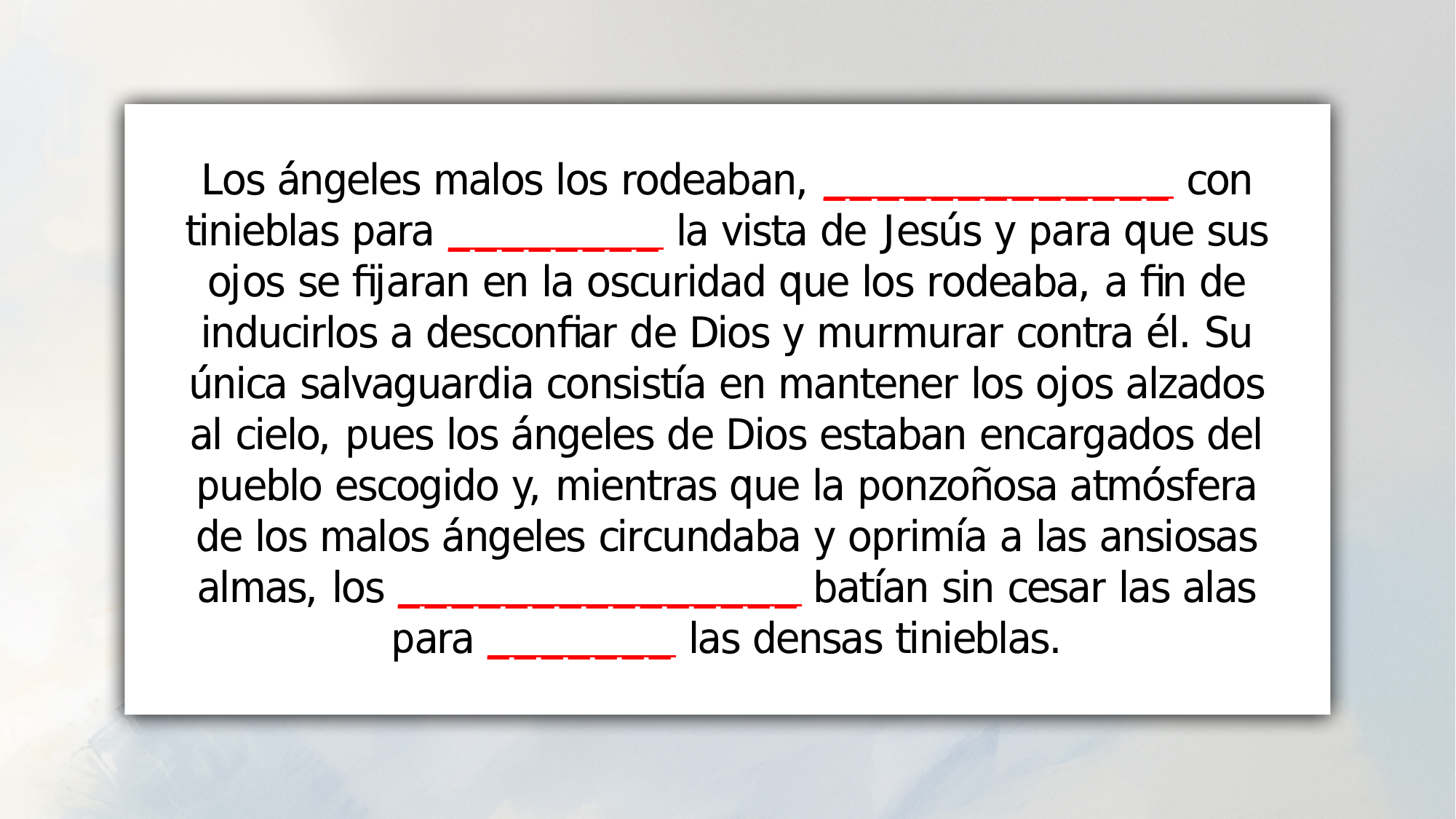

Los ángeles malos los rodeaban, _____________ con tinieblas para ________ la vista de Jesús y para que sus ojos se fijaran en la oscuridad que los rodeaba, a fin de inducirlos a desconfiar de Dios y murmurar contra él. Su única salvaguardia consistía en mantener los ojos alzados al cielo, pues los ángeles de Dios estaban encargados del pueblo escogido y, mientras que la ponzoñosa atmósfera de los malos ángeles circundaba y oprimía a las ansiosas almas, los _______________ batían sin cesar las alas para _______ las densas tinieblas.